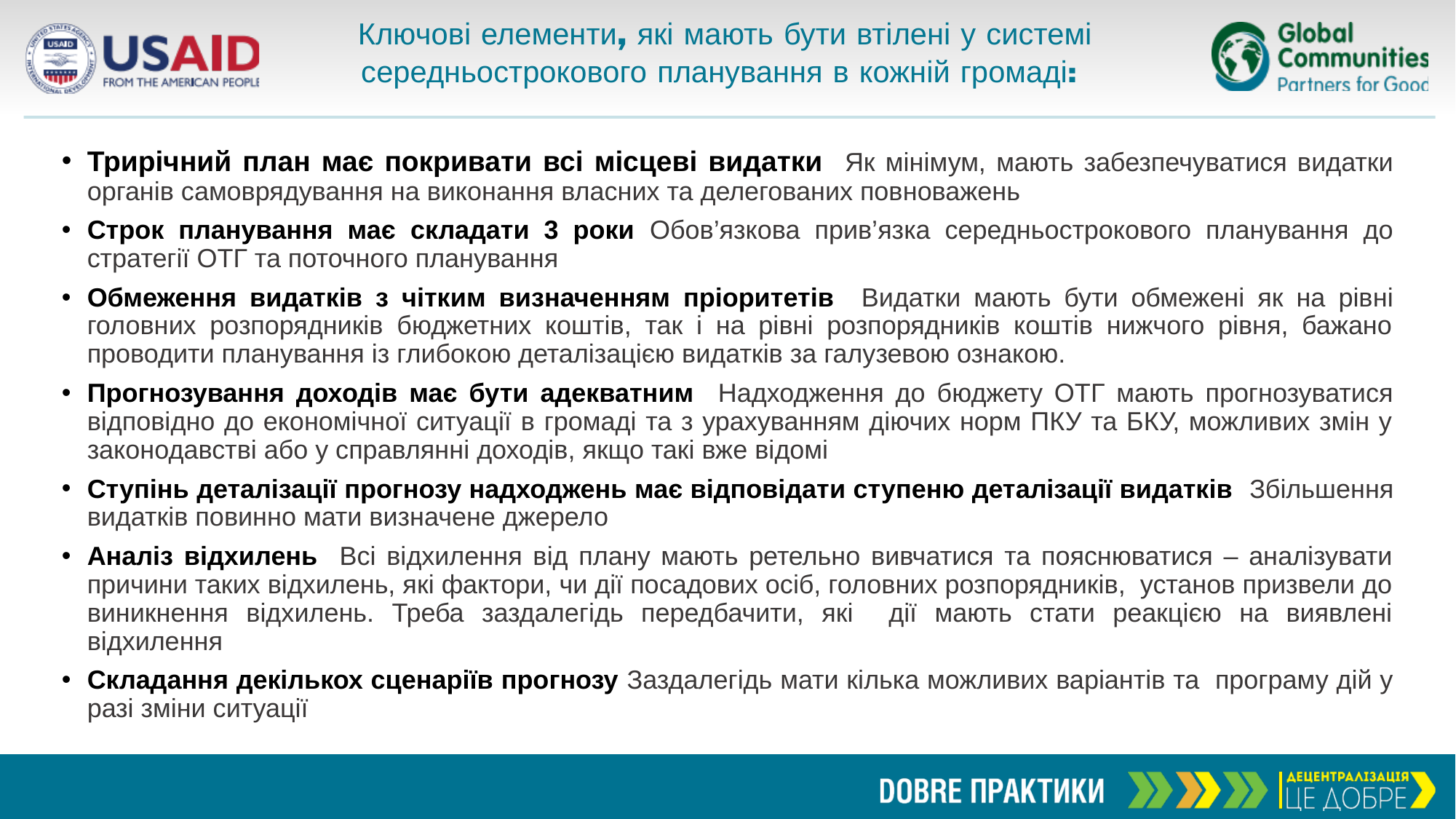

# Ключові елементи, які мають бути втілені у системі середньострокового планування в кожній громаді:
Трирічний план має покривати всі місцеві видатки  Як мінімум, мають забезпечуватися видатки органів самоврядування на виконання власних та делегованих повноважень
Строк планування має складати 3 роки Обов’язкова прив’язка середньострокового планування до стратегії ОТГ та поточного планування
Обмеження видатків з чітким визначенням пріоритетів  Видатки мають бути обмежені як на рівні головних розпорядників бюджетних коштів, так і на рівні розпорядників коштів нижчого рівня, бажано проводити планування із глибокою деталізацією видатків за галузевою ознакою.
Прогнозування доходів має бути адекватним  Надходження до бюджету ОТГ мають прогнозуватися відповідно до економічної ситуації в громаді та з урахуванням діючих норм ПКУ та БКУ, можливих змін у законодавстві або у справлянні доходів, якщо такі вже відомі
Ступінь деталізації прогнозу надходжень має відповідати ступеню деталізації видатків  Збільшення видатків повинно мати визначене джерело
Аналіз відхилень  Всі відхилення від плану мають ретельно вивчатися та пояснюватися – аналізувати причини таких відхилень, які фактори, чи дії посадових осіб, головних розпорядників,  установ призвели до виникнення відхилень. Треба заздалегідь передбачити, які  дії мають стати реакцією на виявлені відхилення
Складання декількох сценаріїв прогнозу Заздалегідь мати кілька можливих варіантів та  програму дій у разі зміни ситуації